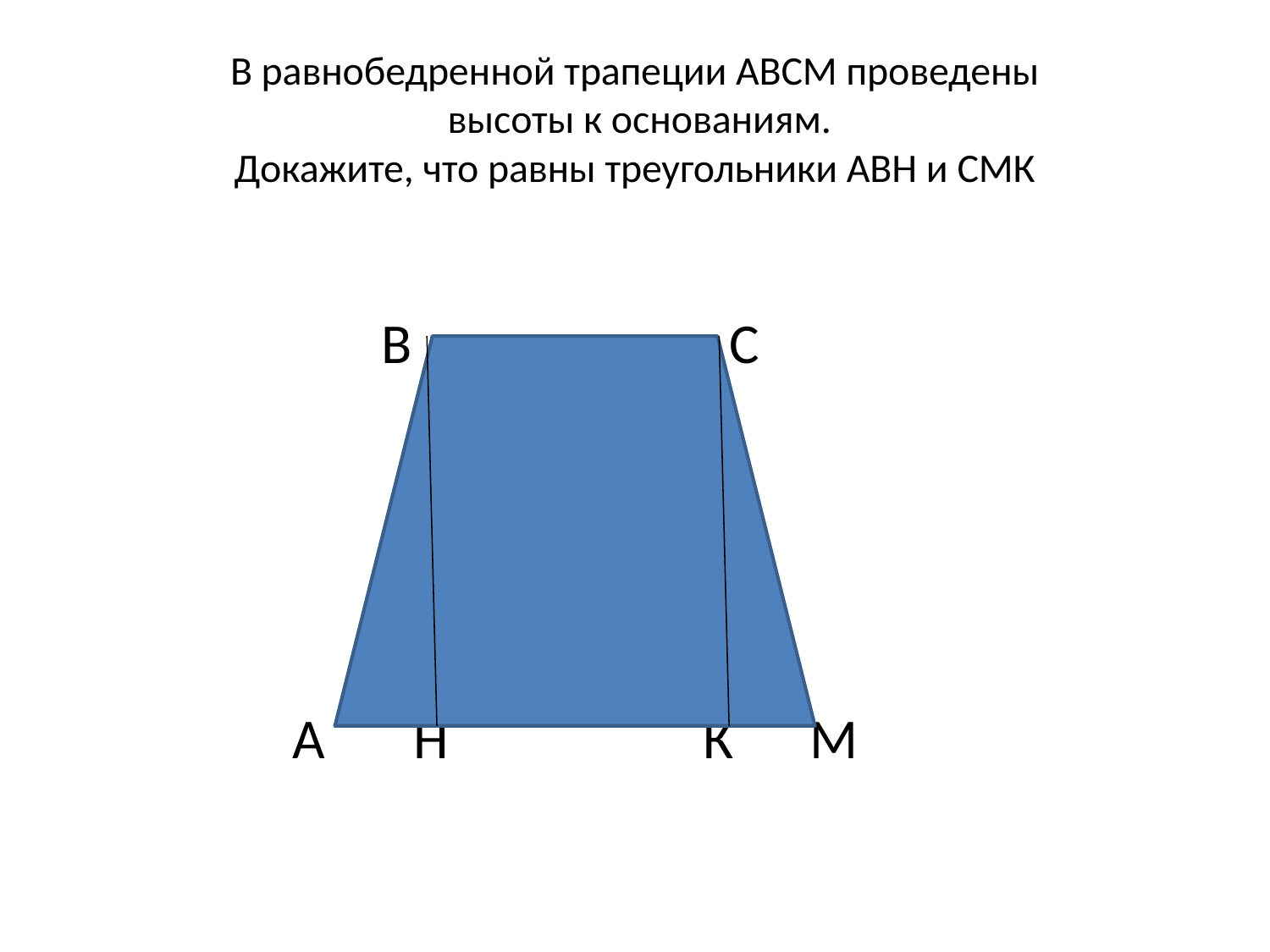

# В равнобедренной трапеции АВСМ проведены высоты к основаниям. Докажите, что равны треугольники АВН и СМК

                        В                         С

                 А       Н                    К      М